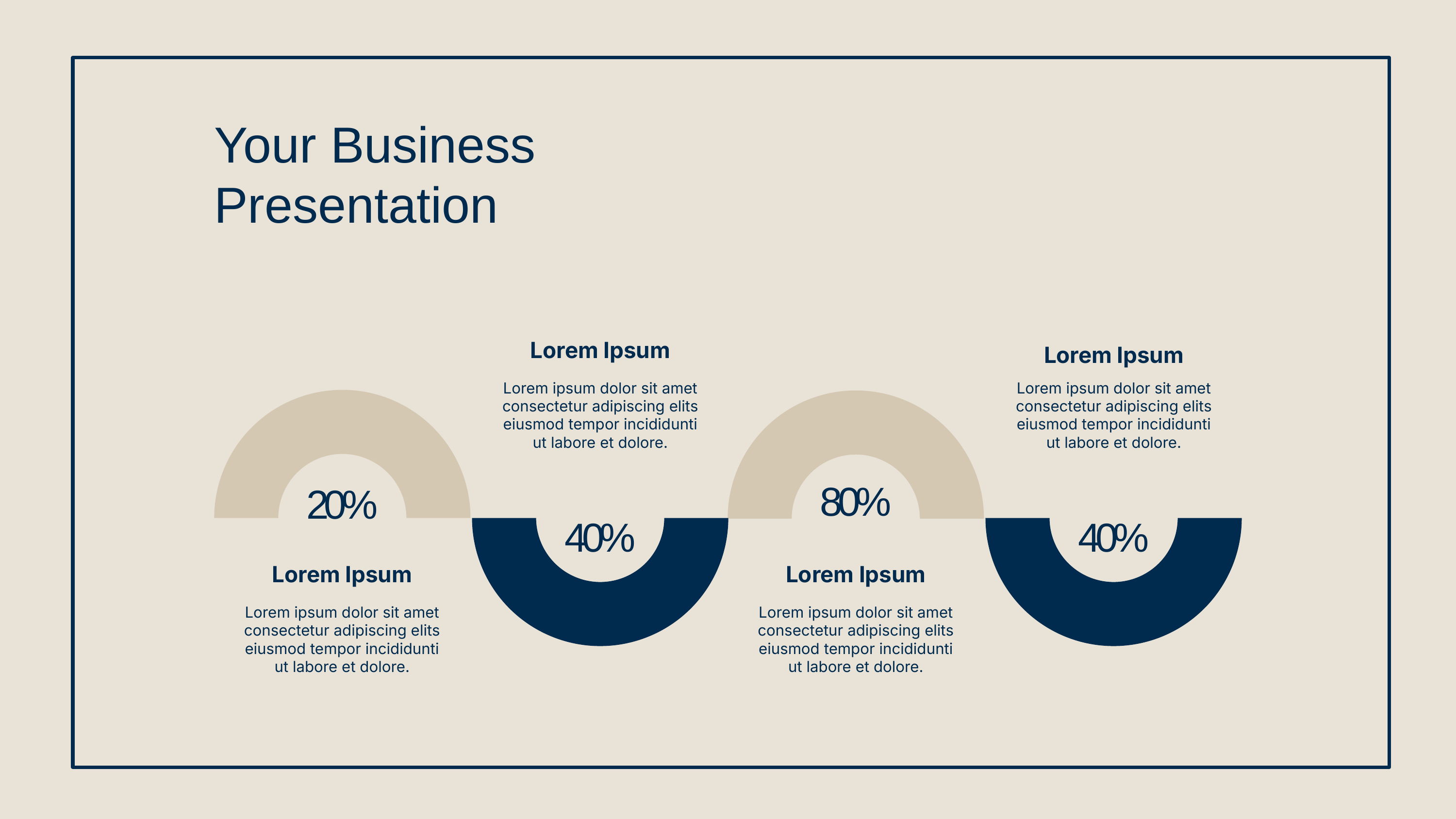

Your Business
Presentation
Lorem Ipsum
Lorem ipsum dolor sit amet
consectetur adipiscing elits
eiusmod tempor incididunti
ut labore et dolore.
Lorem Ipsum
Lorem ipsum dolor sit amet
consectetur adipiscing elits
eiusmod tempor incididunti
ut labore et dolore.

80%
20%
40%
40%
Lorem Ipsum
Lorem ipsum dolor sit amet
consectetur adipiscing elits
eiusmod tempor incididunti
ut labore et dolore.
Lorem Ipsum
Lorem ipsum dolor sit amet
consectetur adipiscing elits
eiusmod tempor incididunti
ut labore et dolore.